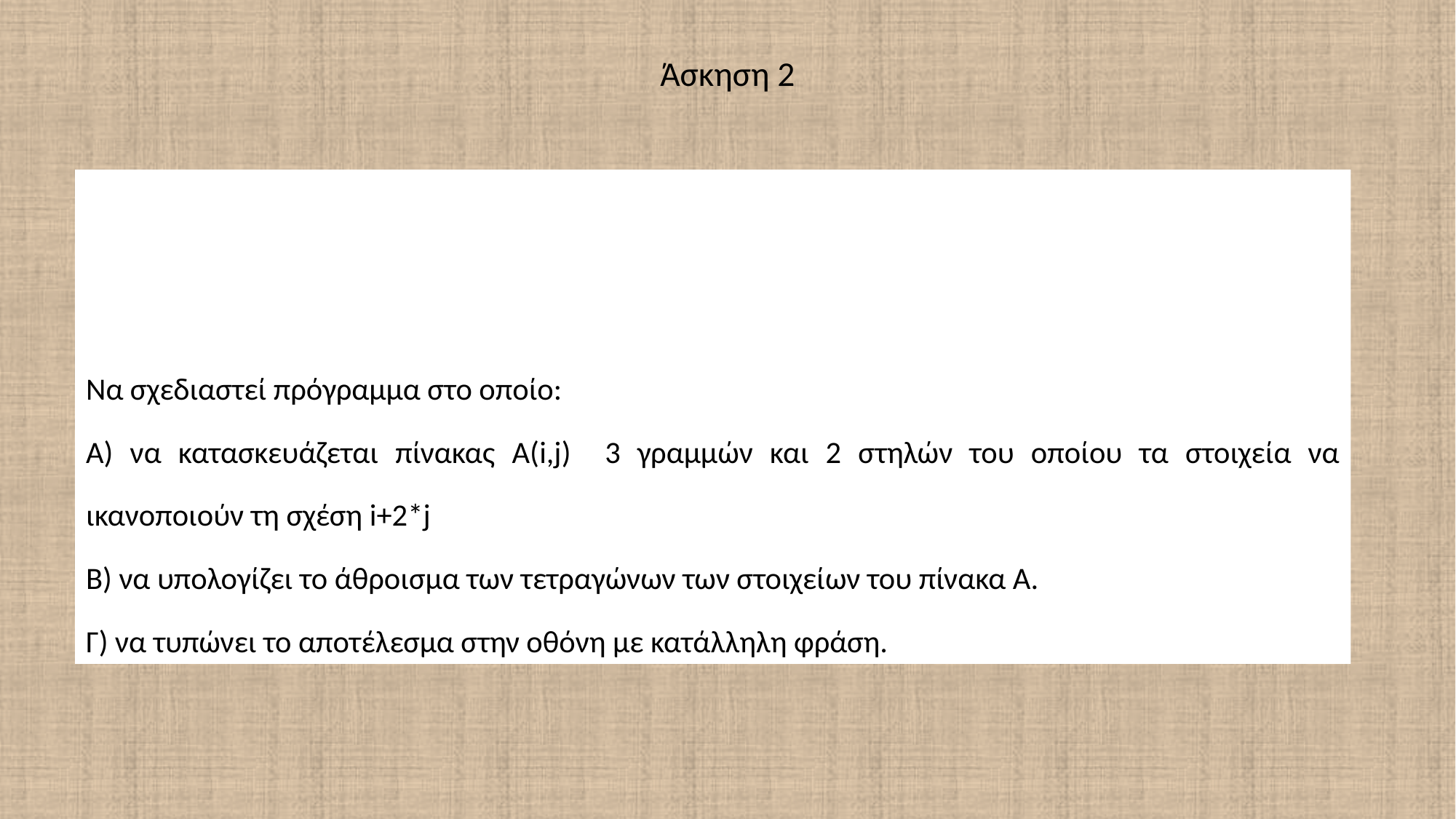

# Άσκηση 2

Να σχεδιαστεί πρόγραμμα στο οποίο:
Α) να κατασκευάζεται πίνακας Α(i,j)  3 γραμμών και 2 στηλών του οποίου τα στοιχεία να ικανοποιούν τη σχέση i+2*j
Β) να υπολογίζει το άθροισμα των τετραγώνων των στοιχείων του πίνακα Α.
Γ) να τυπώνει το αποτέλεσμα στην οθόνη με κατάλληλη φράση.